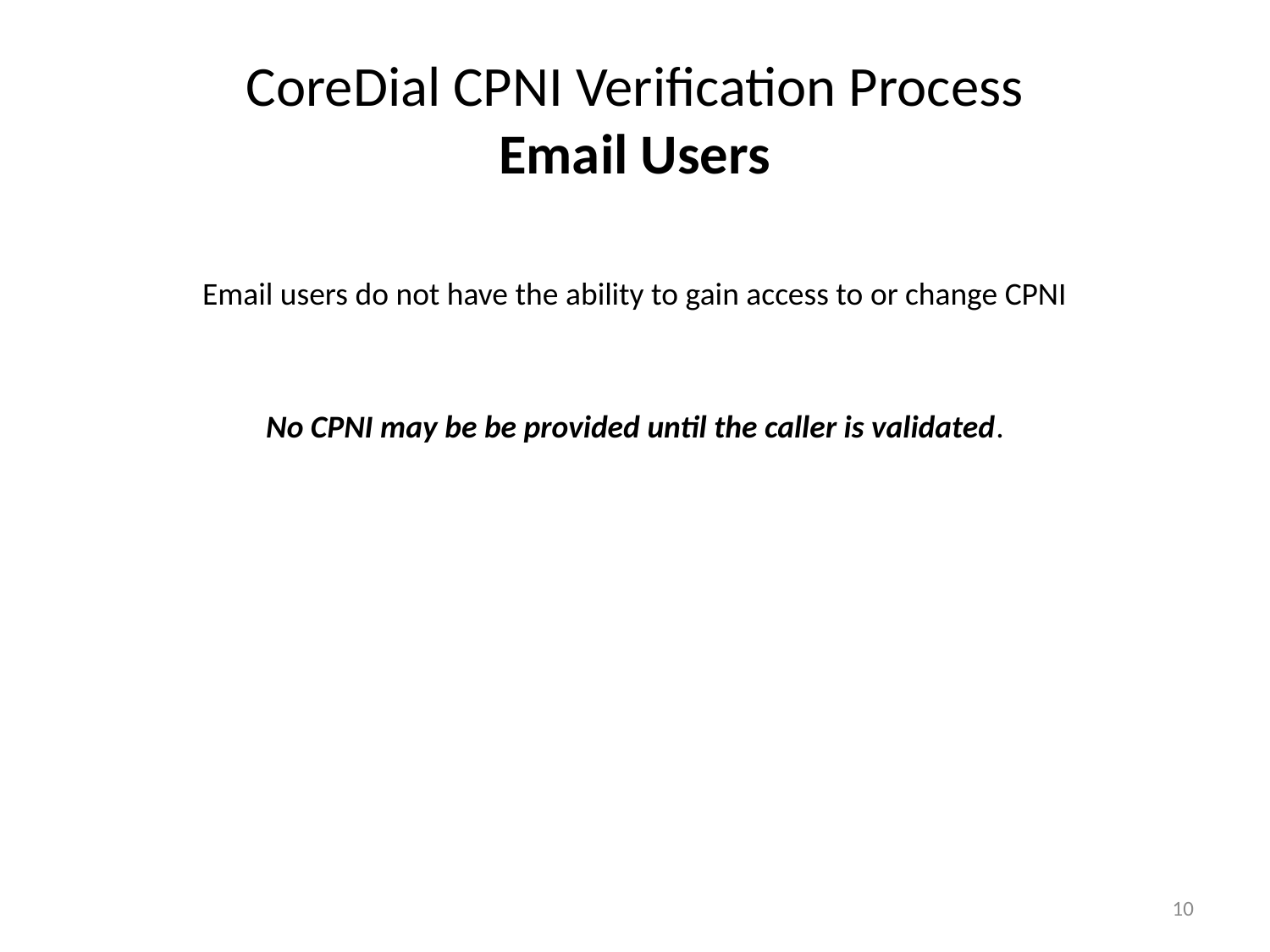

# CoreDial CPNI Verification Process Email Users

Email users do not have the ability to gain access to or change CPNI

No CPNI may be be provided until the caller is validated.
10